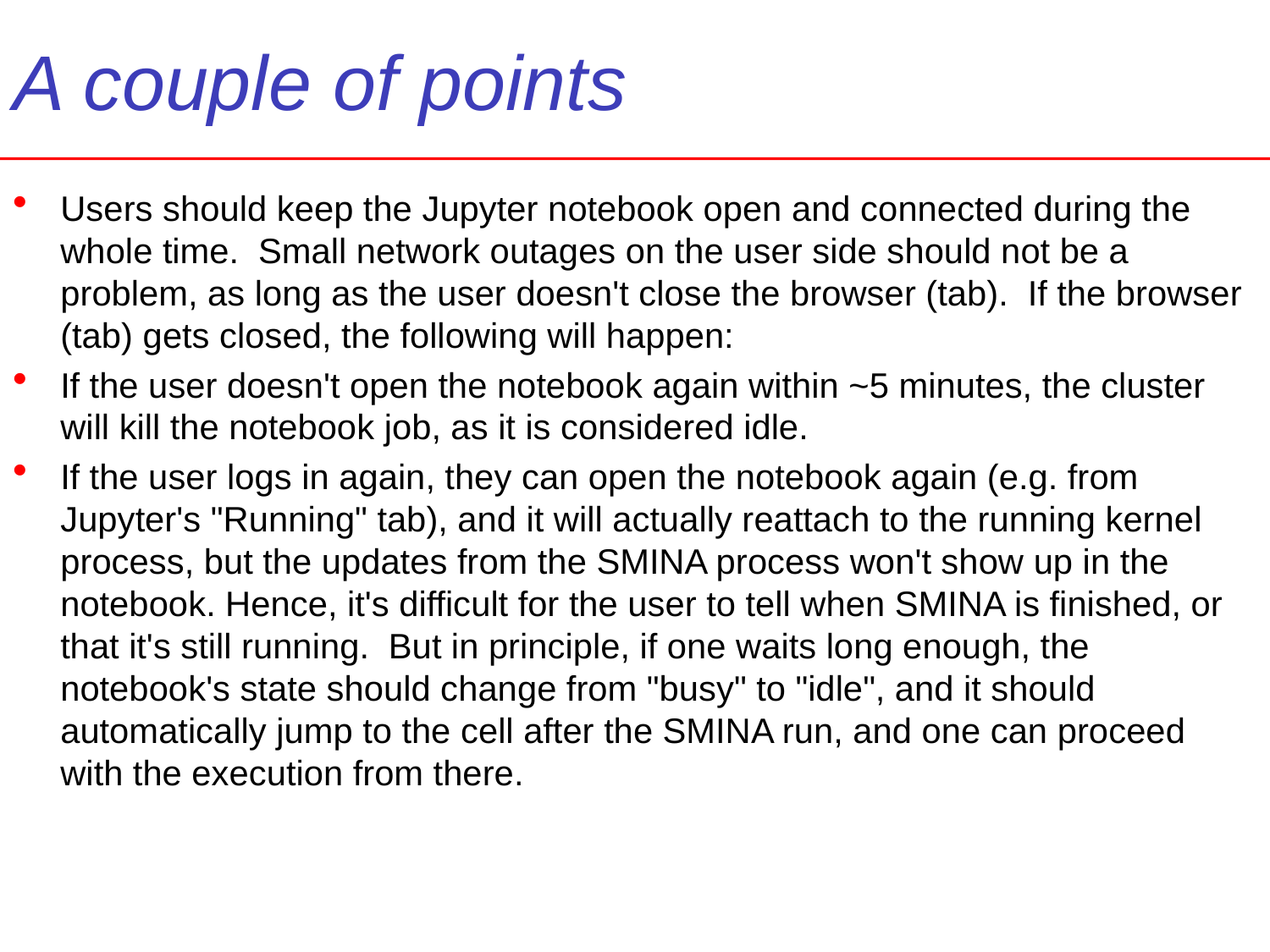

# A couple of points
Users should keep the Jupyter notebook open and connected during the whole time.  Small network outages on the user side should not be a problem, as long as the user doesn't close the browser (tab).  If the browser (tab) gets closed, the following will happen:
If the user doesn't open the notebook again within ~5 minutes, the cluster will kill the notebook job, as it is considered idle.
If the user logs in again, they can open the notebook again (e.g. from Jupyter's "Running" tab), and it will actually reattach to the running kernel process, but the updates from the SMINA process won't show up in the notebook. Hence, it's difficult for the user to tell when SMINA is finished, or that it's still running.  But in principle, if one waits long enough, the notebook's state should change from "busy" to "idle", and it should automatically jump to the cell after the SMINA run, and one can proceed with the execution from there.